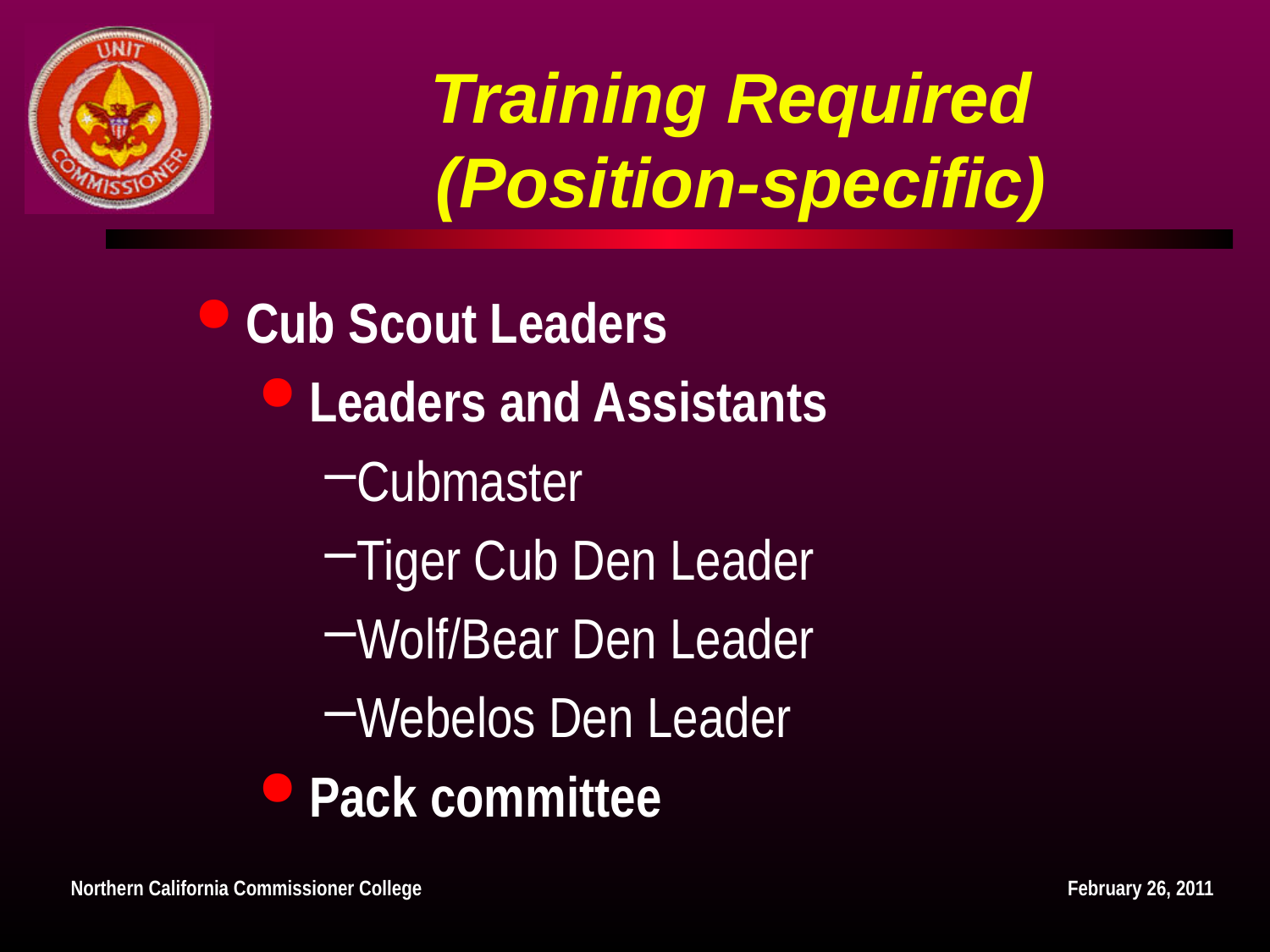

# Training Required (Position-specific)
Cub Scout Leaders
Leaders and Assistants
Cubmaster
Tiger Cub Den Leader
Wolf/Bear Den Leader
Webelos Den Leader
Pack committee